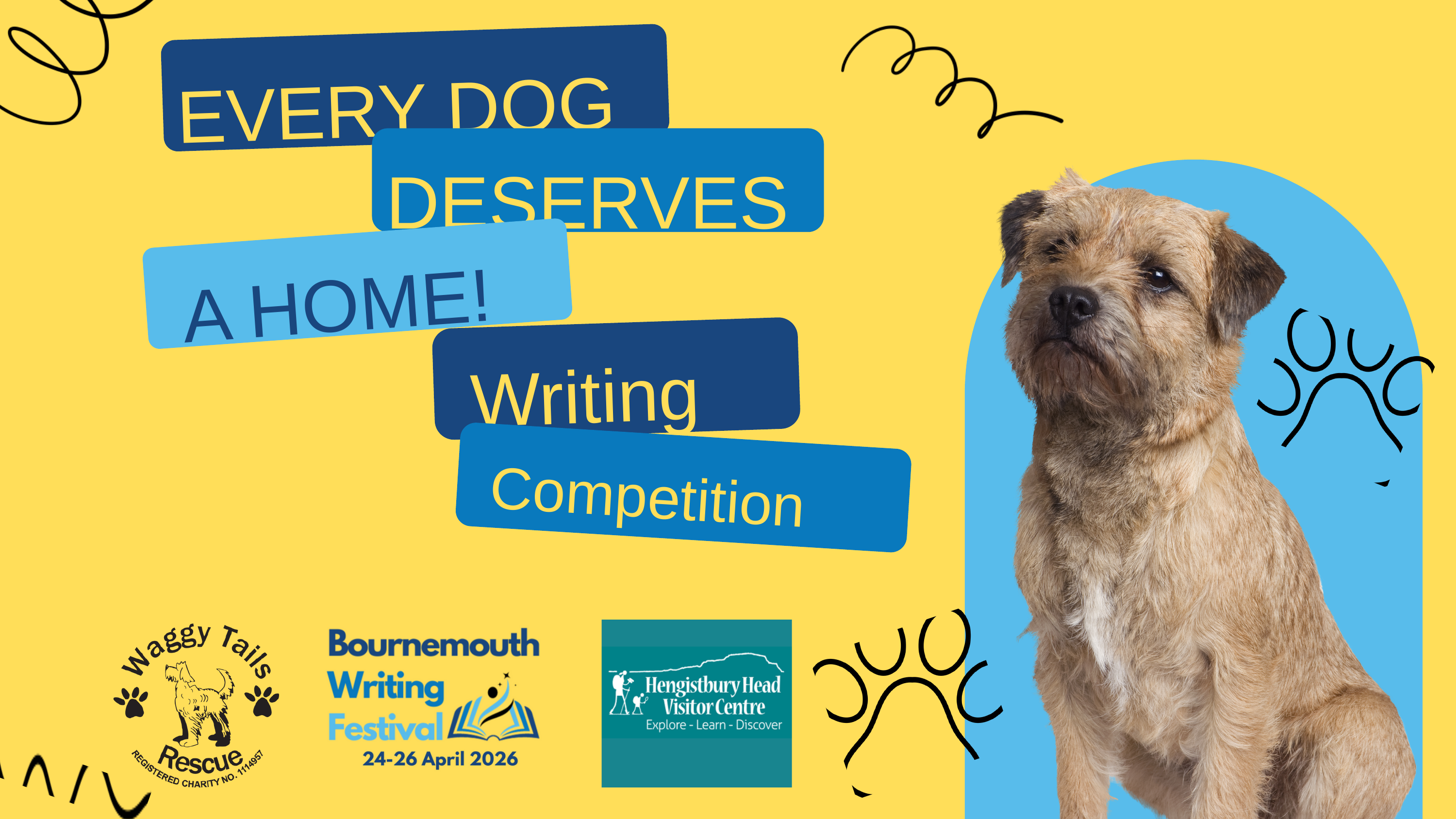

EVERY DOG

DESERVES

A HOME!

Writing

Competition